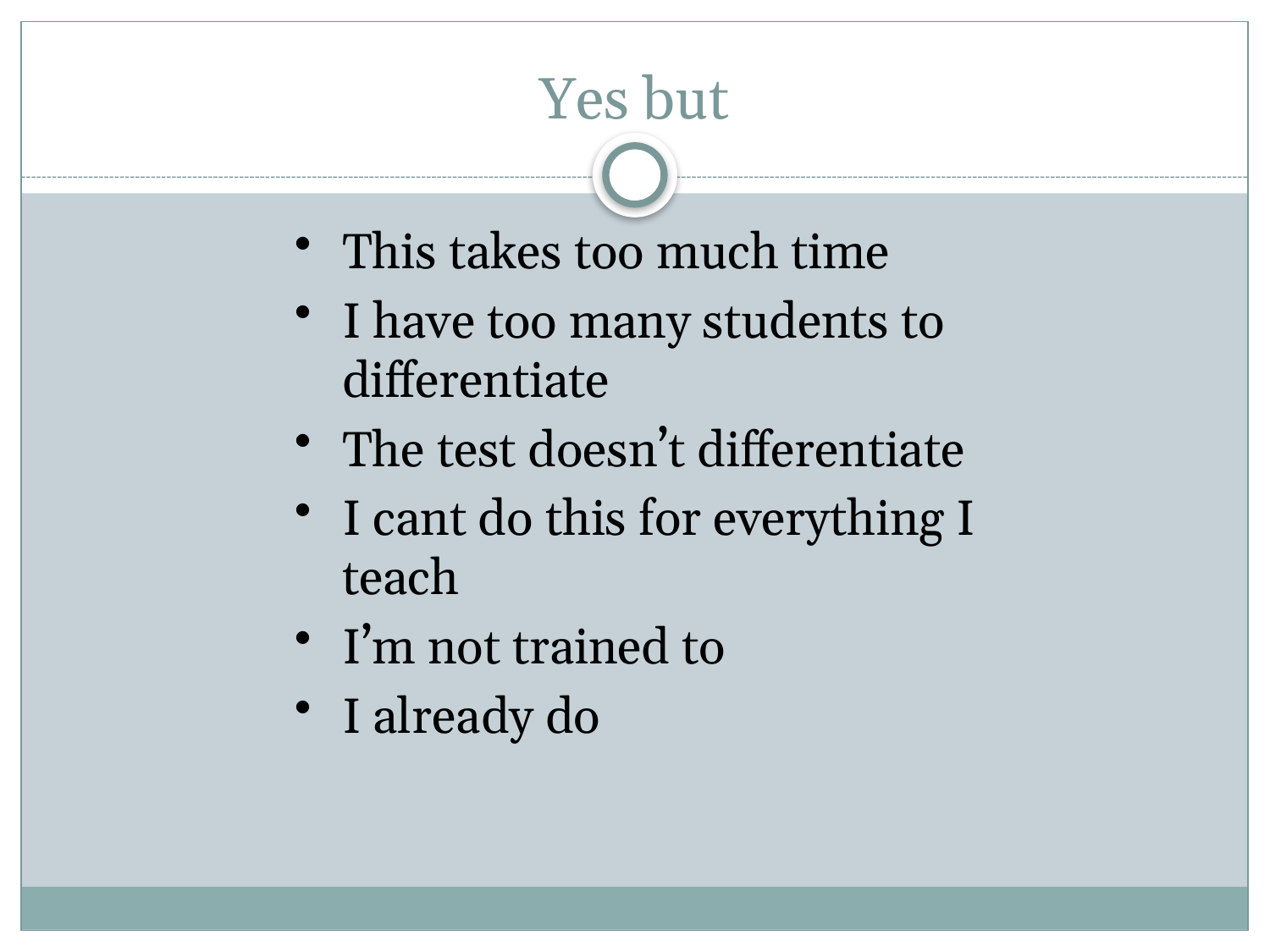

# Yes but

This takes too much time
I have too many students to differentiate
The test doesn’t differentiate
I cant do this for everything I teach
I’m not trained to
I already do